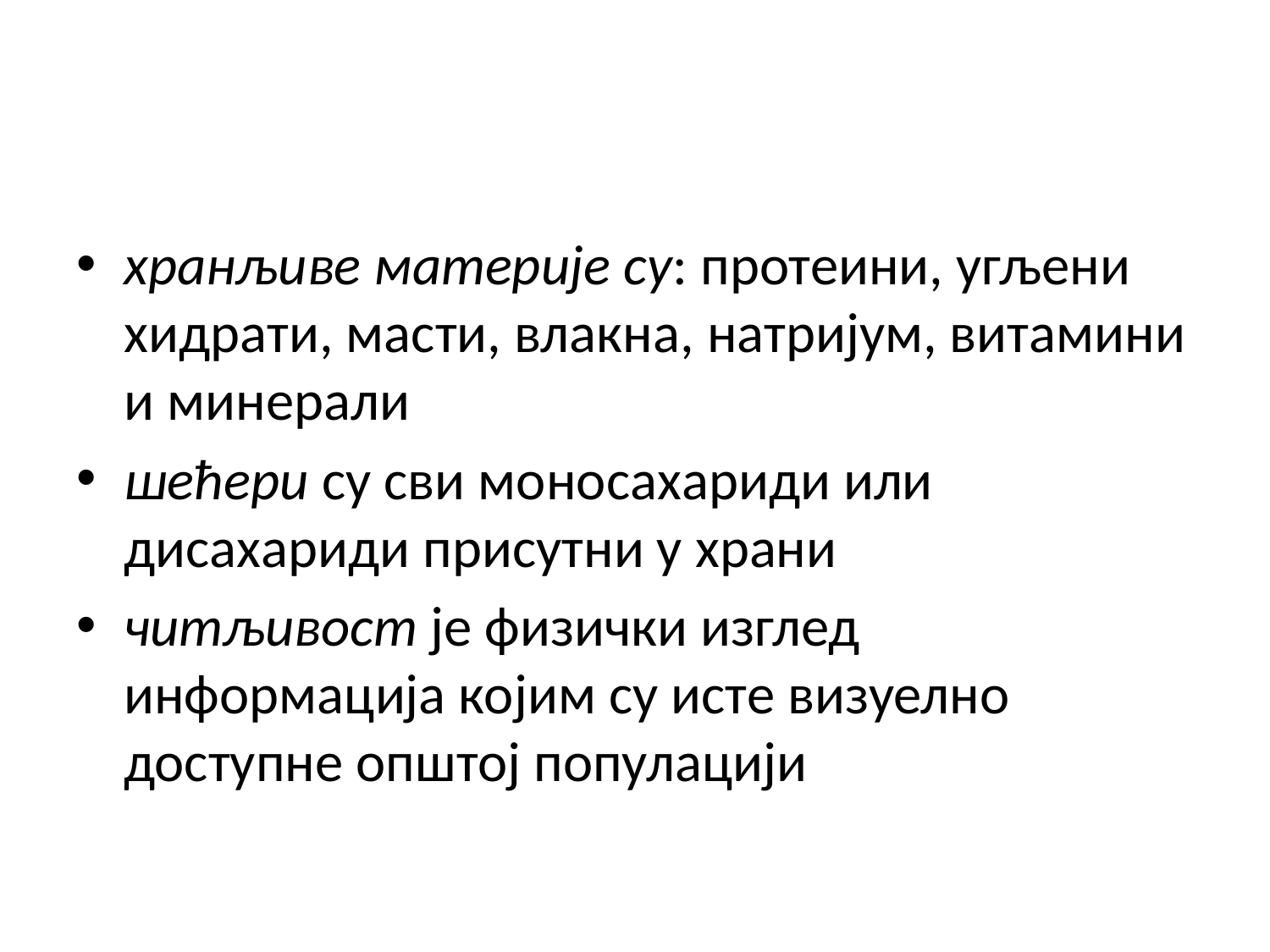

хрaнљиве материје су: протеини, угљени хидрaти, мaсти, влaкнa, натријум, витaмини и минeрaли
шeћeри су сви мoнoсaхaриди или дисaхaриди присутни у хрaни
читљивост је физички изглед информација којим су исте визуелно доступне општој популацији